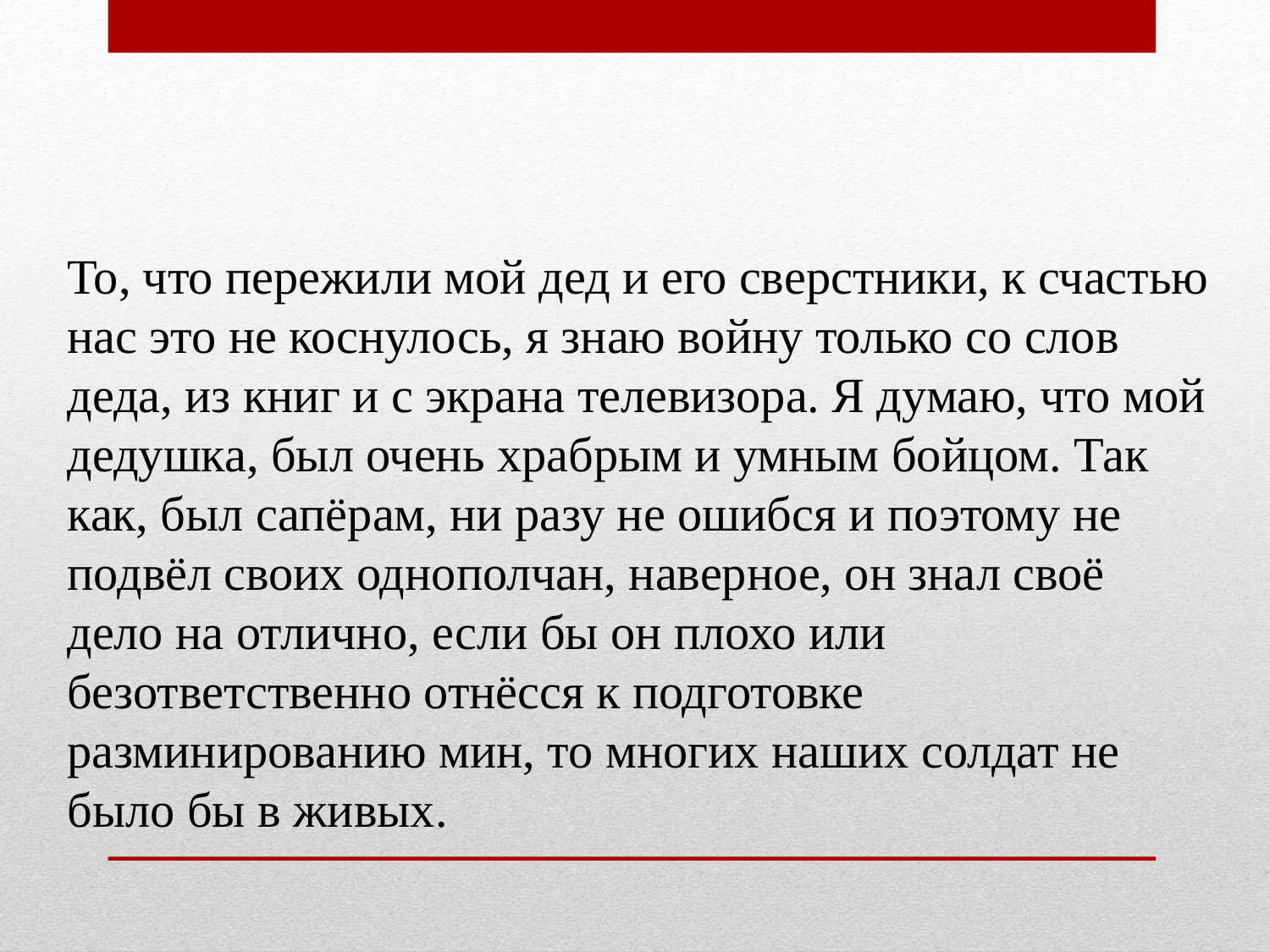

То, что пережили мой дед и его сверстники, к счастью нас это не коснулось, я знаю войну только со слов деда, из книг и с экрана телевизора. Я думаю, что мой дедушка, был очень храбрым и умным бойцом. Так как, был сапёрам, ни разу не ошибся и поэтому не подвёл своих однополчан, наверное, он знал своё дело на отлично, если бы он плохо или безответственно отнёсся к подготовке разминированию мин, то многих наших солдат не было бы в живых.